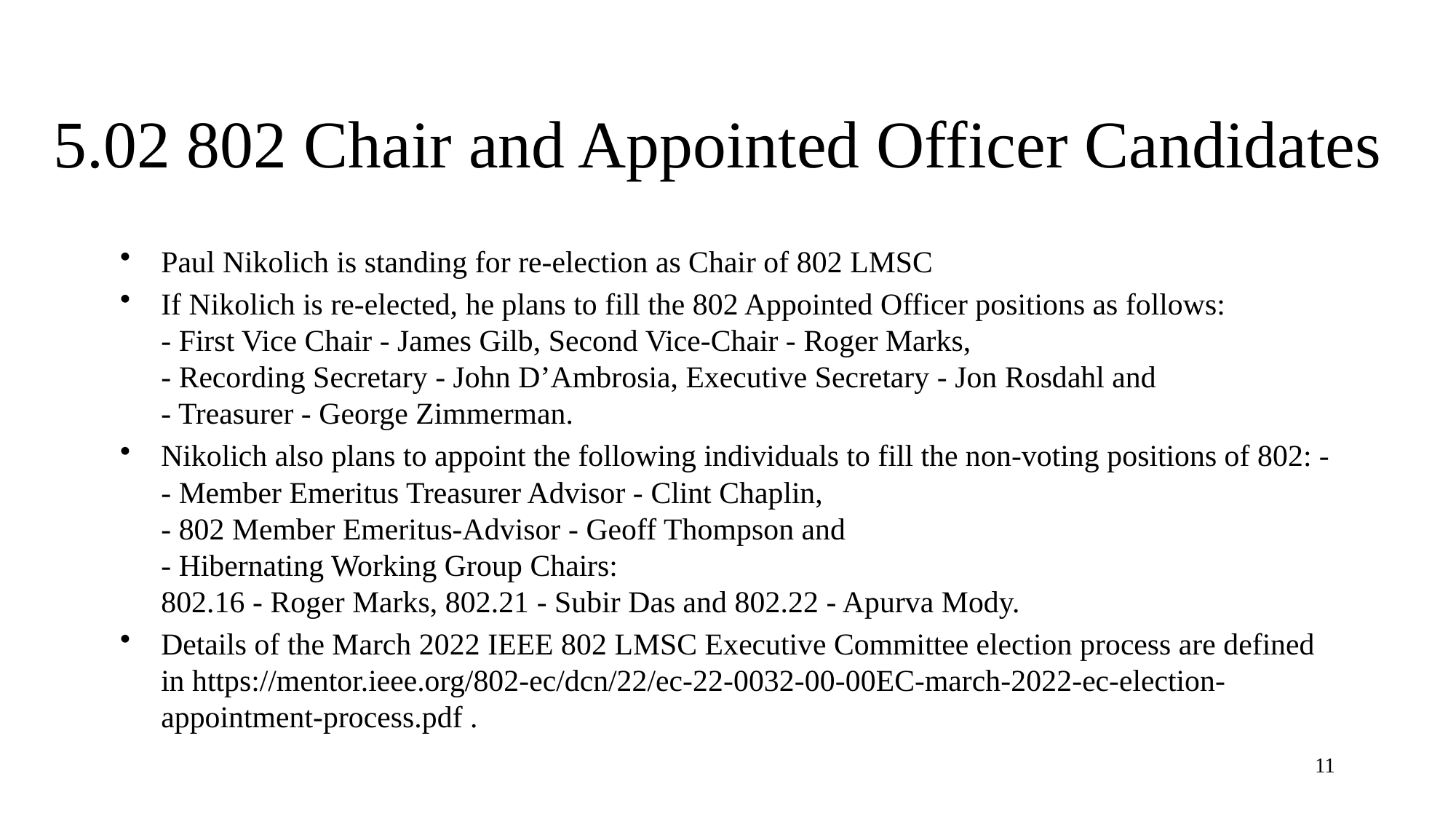

# 5.02 802 Chair and Appointed Officer Candidates
Paul Nikolich is standing for re-election as Chair of 802 LMSC
If Nikolich is re-elected, he plans to fill the 802 Appointed Officer positions as follows:
- First Vice Chair - James Gilb, Second Vice-Chair - Roger Marks,
- Recording Secretary - John D’Ambrosia, Executive Secretary - Jon Rosdahl and
- Treasurer - George Zimmerman.
Nikolich also plans to appoint the following individuals to fill the non-voting positions of 802: - - Member Emeritus Treasurer Advisor - Clint Chaplin,
- 802 Member Emeritus-Advisor - Geoff Thompson and
- Hibernating Working Group Chairs:
802.16 - Roger Marks, 802.21 - Subir Das and 802.22 - Apurva Mody.
Details of the March 2022 IEEE 802 LMSC Executive Committee election process are defined in https://mentor.ieee.org/802-ec/dcn/22/ec-22-0032-00-00EC-march-2022-ec-election-appointment-process.pdf .
11